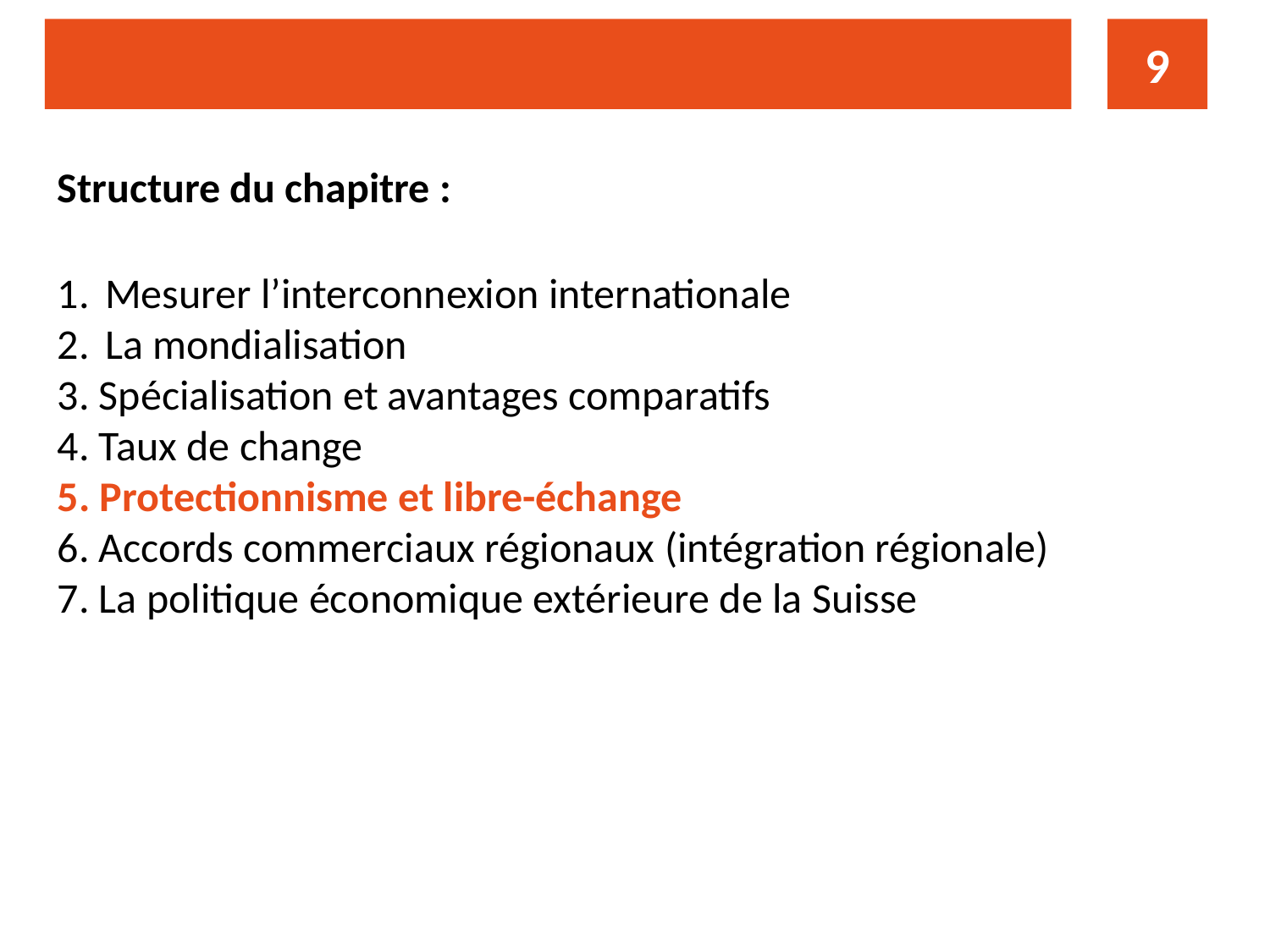

9

Structure du chapitre :

Mesurer l’interconnexion internationale
La mondialisation
3. Spécialisation et avantages comparatifs
4. Taux de change
5. Protectionnisme et libre-échange
6. Accords commerciaux régionaux (intégration régionale)
7. La politique économique extérieure de la Suisse